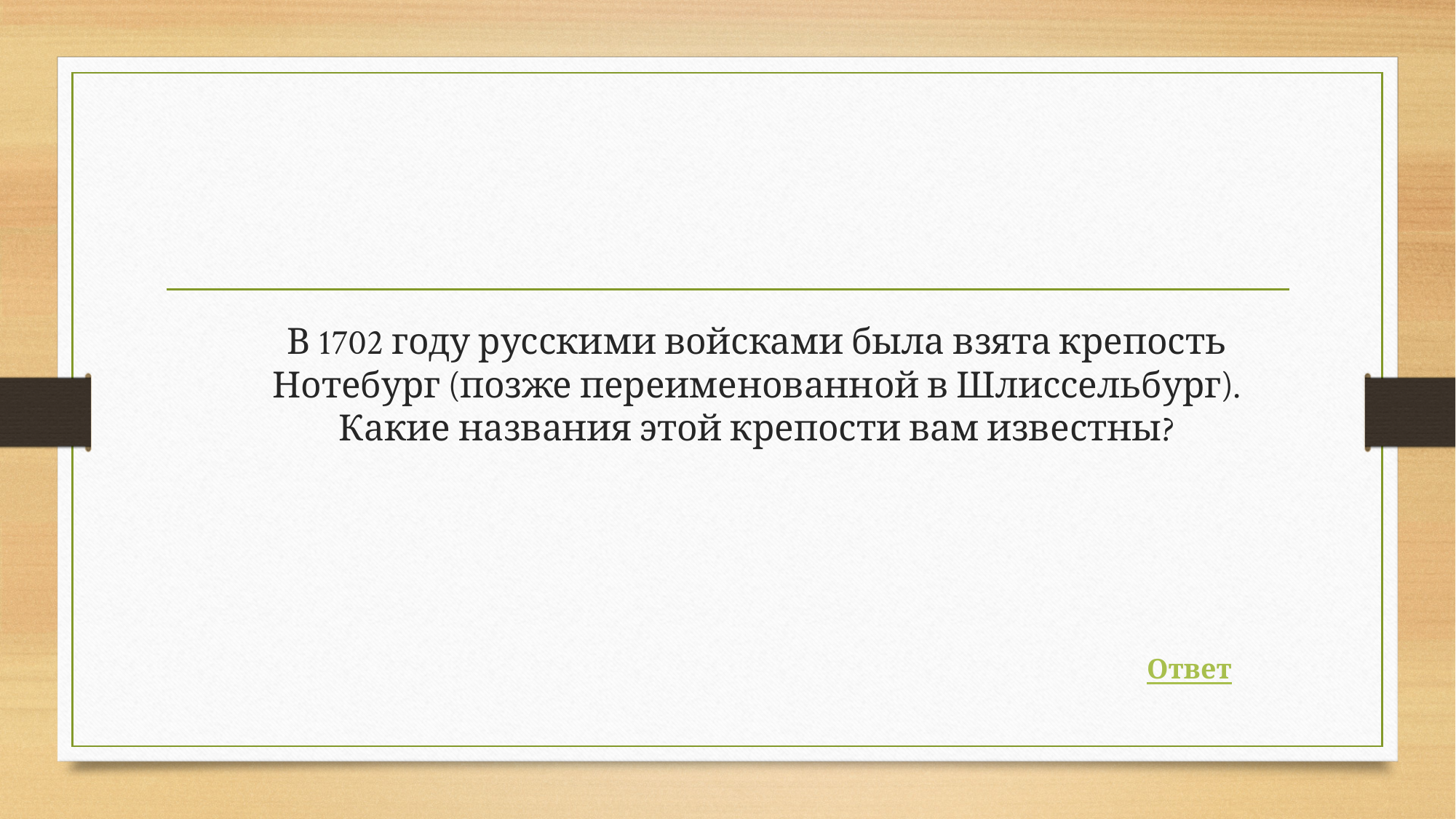

# В 1702 году русскими войсками была взята крепость Нотебург (позже переименованной в Шлиссельбург). Какие названия этой крепости вам известны?
Ответ